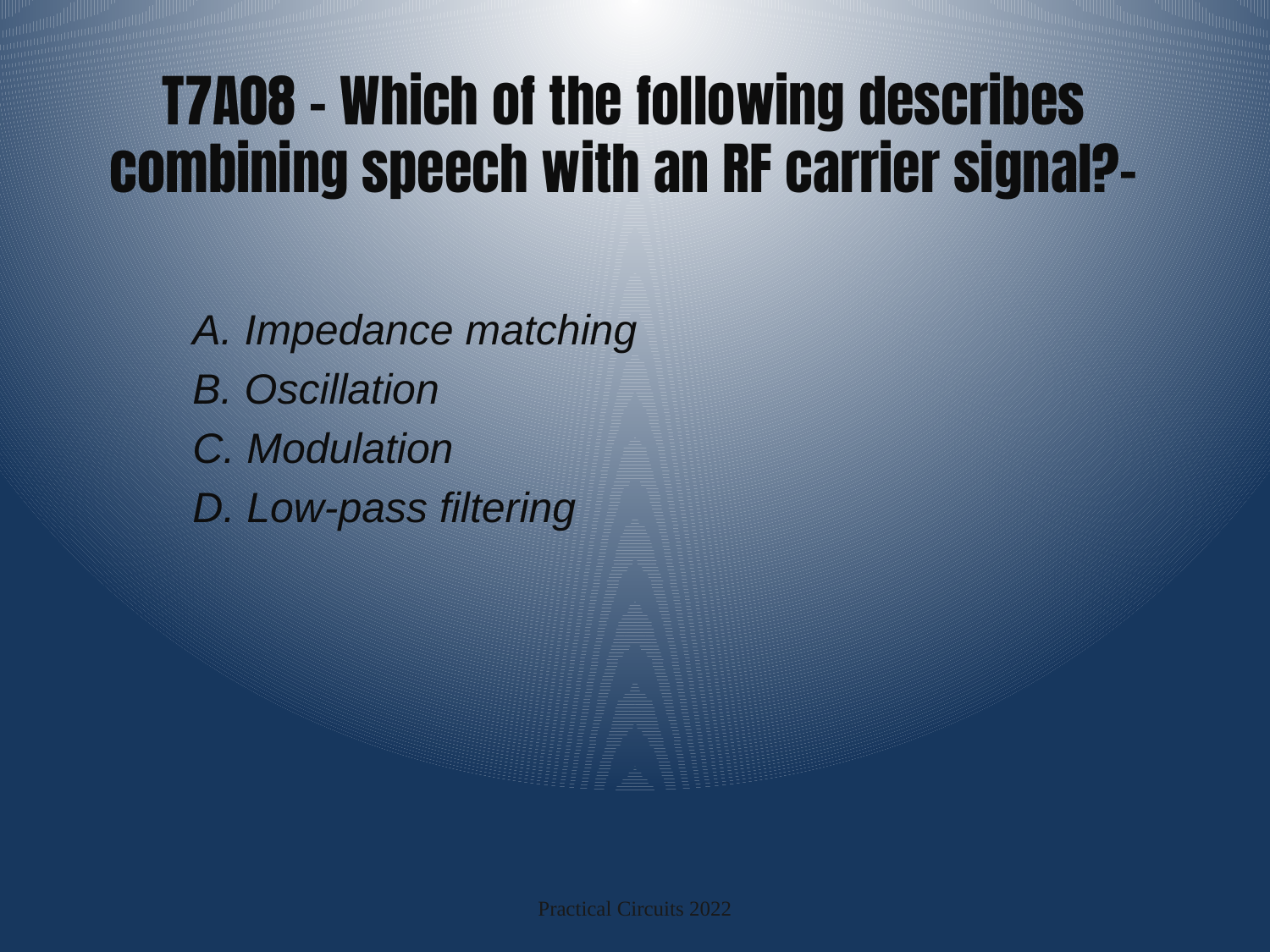

# T7A08 - Which of the following describes combining speech with an RF carrier signal?-
A. Impedance matching
B. Oscillation
C. Modulation
D. Low-pass filtering

Practical Circuits 2022